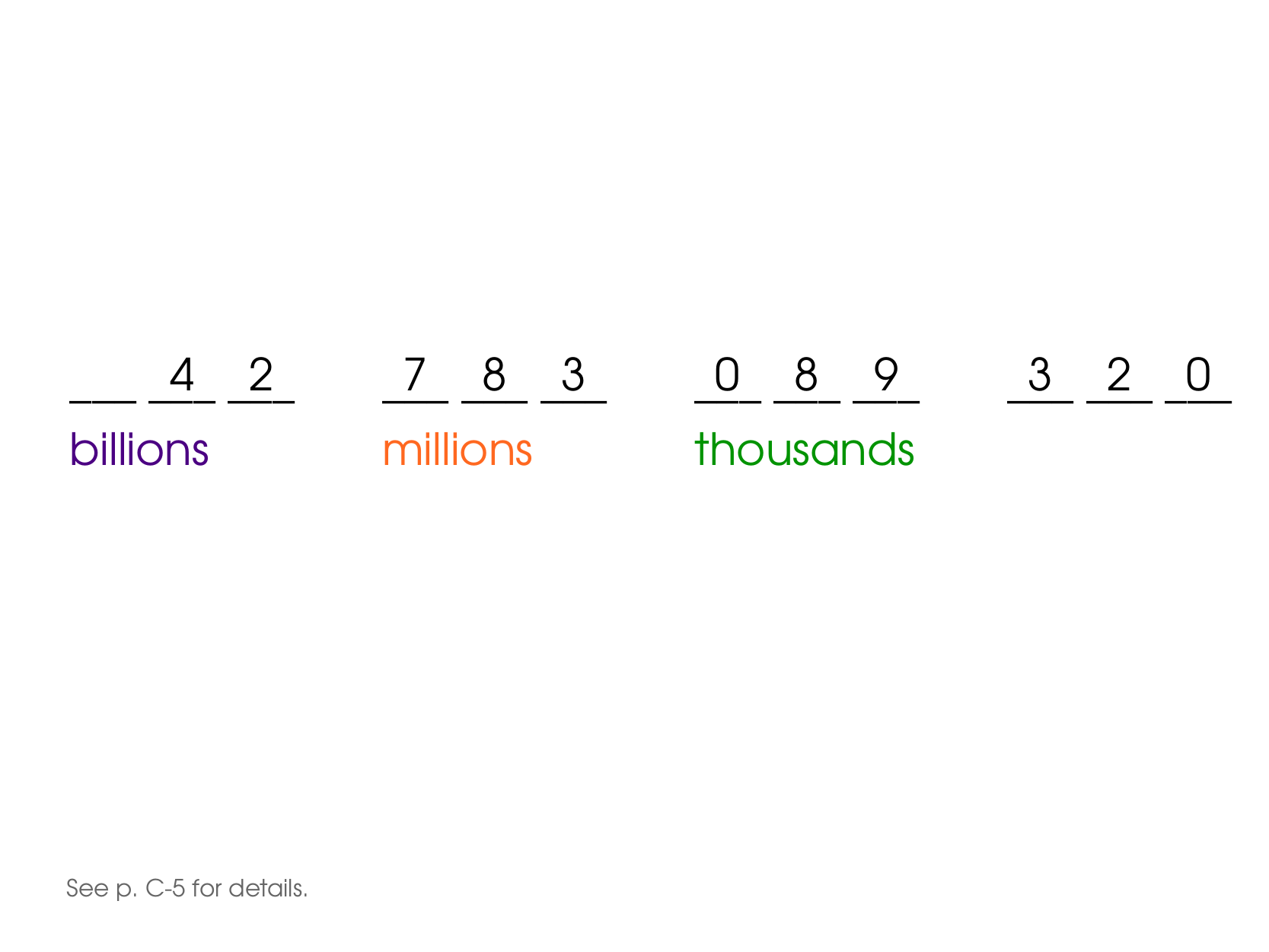

4
2
7
8
3
0
8
9
3
2
0
___ ___ ___
___ ___ ___
___ ___ ___
___ ___ ___
billions
millions
thousands
See p. C-5 for details.